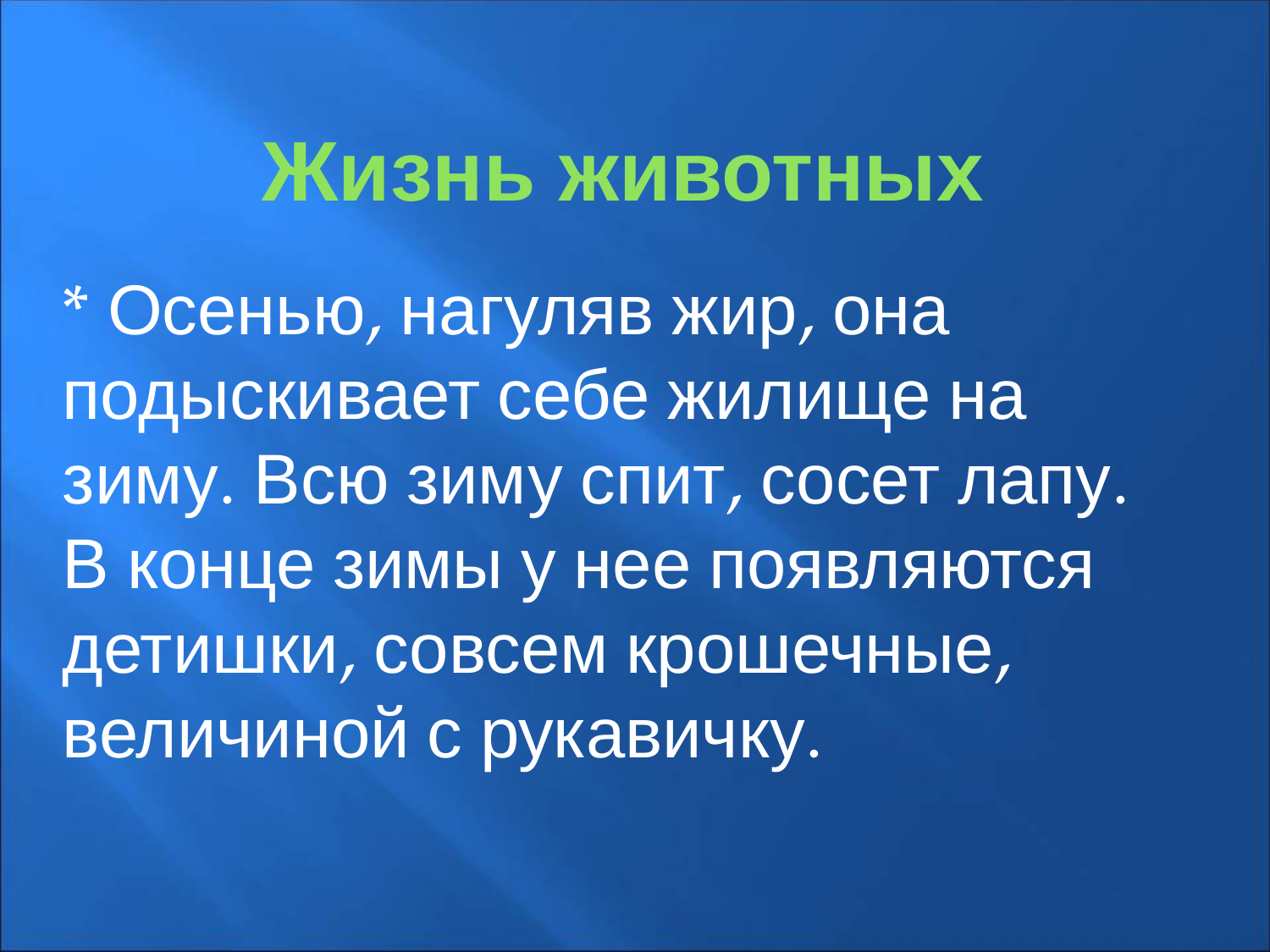

# Жизнь животных
* Осенью, нагуляв жир, она подыскивает себе жилище на зиму. Всю зиму спит, сосет лапу. В конце зимы у нее появляются детишки, совсем крошечные, величиной с рукавичку.